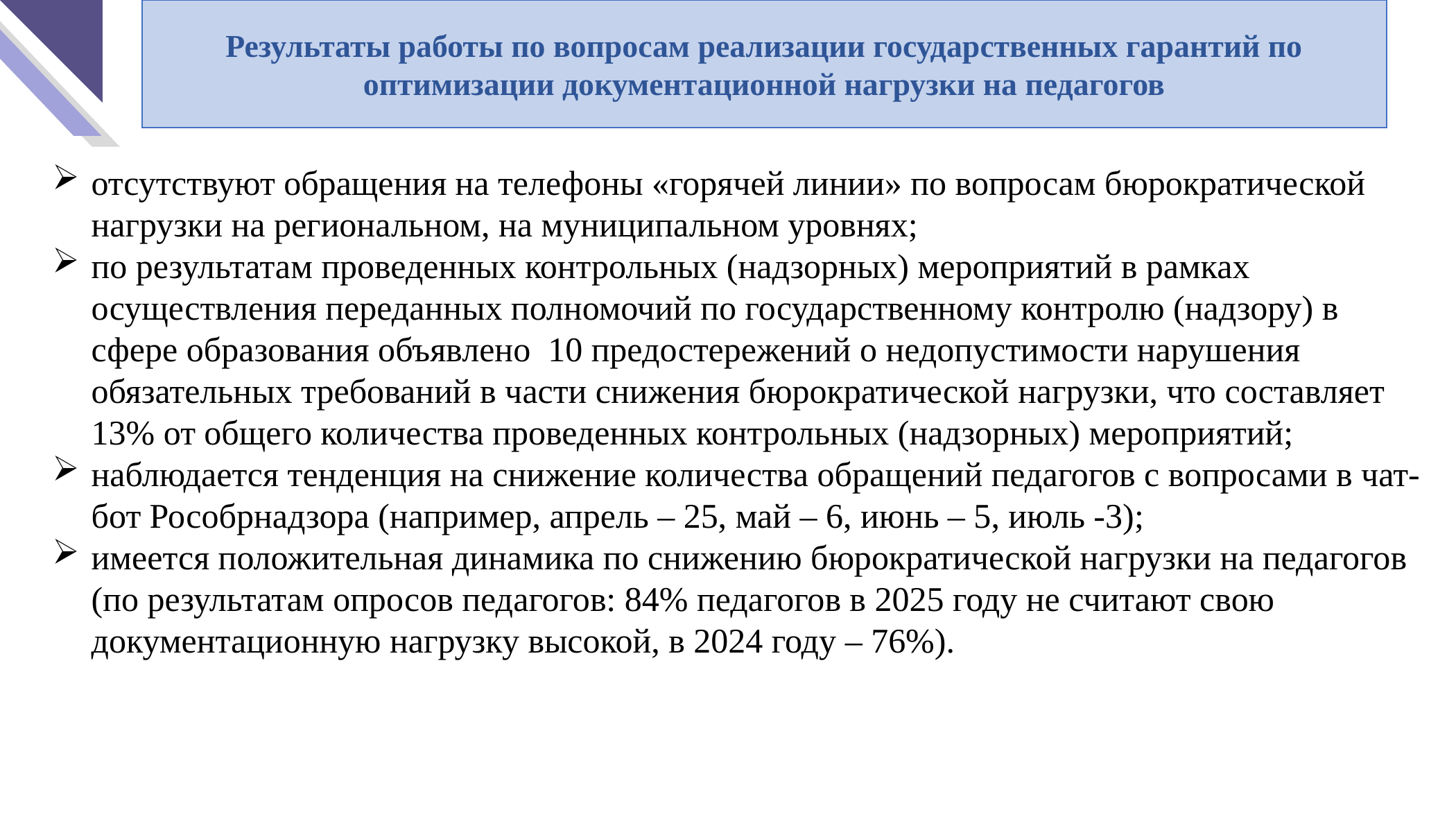

Результаты работы по вопросам реализации государственных гарантий по оптимизации документационной нагрузки на педагогов

отсутствуют обращения на телефоны «горячей линии» по вопросам бюрократической нагрузки на региональном, на муниципальном уровнях;
по результатам проведенных контрольных (надзорных) мероприятий в рамках осуществления переданных полномочий по государственному контролю (надзору) в сфере образования объявлено  10 предостережений о недопустимости нарушения обязательных требований в части снижения бюрократической нагрузки, что составляет 13% от общего количества проведенных контрольных (надзорных) мероприятий;
наблюдается тенденция на снижение количества обращений педагогов с вопросами в чат-бот Рособрнадзора (например, апрель – 25, май – 6, июнь – 5, июль -3);
имеется положительная динамика по снижению бюрократической нагрузки на педагогов (по результатам опросов педагогов: 84% педагогов в 2025 году не считают свою документационную нагрузку высокой, в 2024 году – 76%).